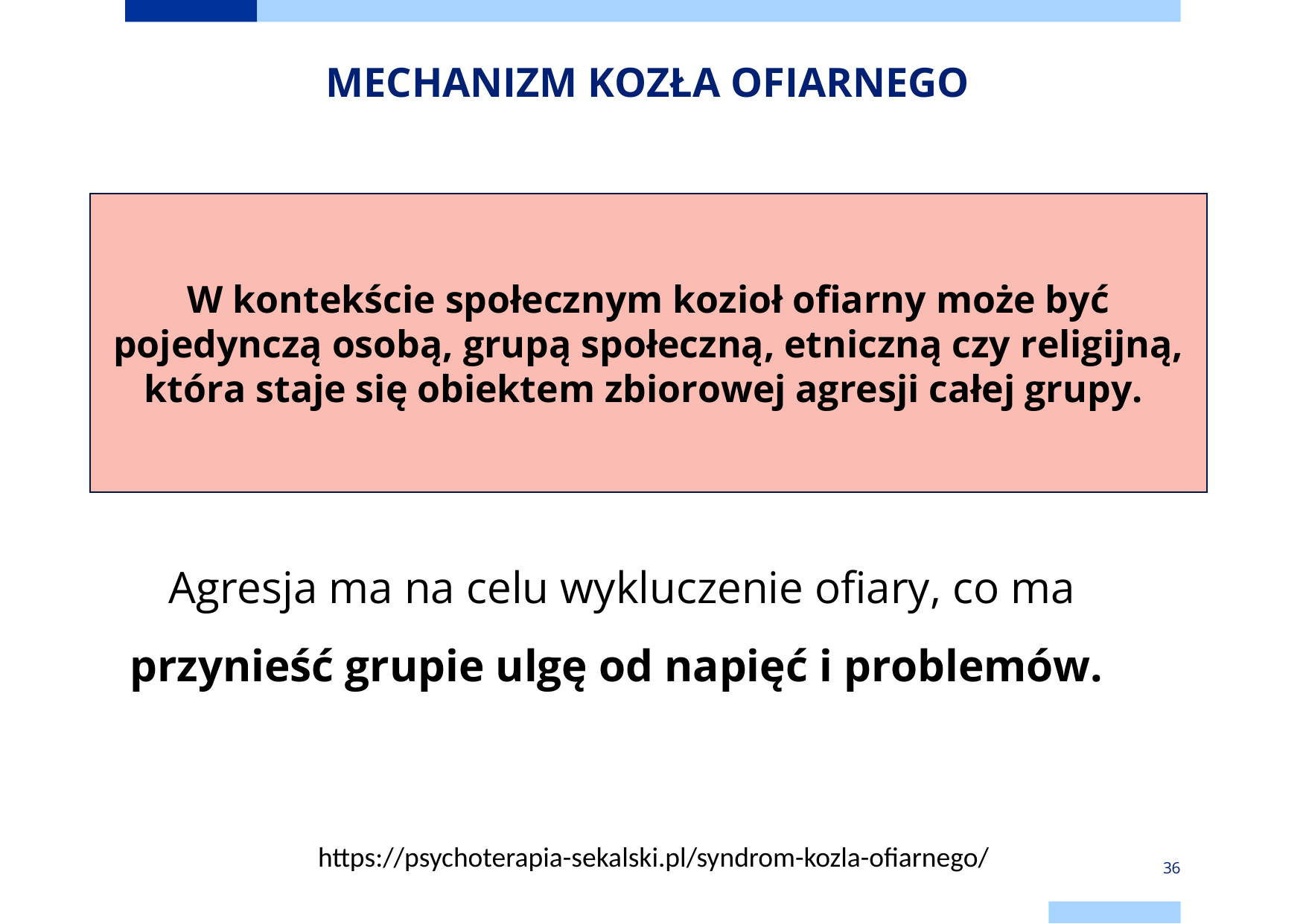

# MECHANIZM KOZŁA OFIARNEGO
W kontekście społecznym kozioł ofiarny może być pojedynczą osobą, grupą społeczną, etniczną czy religijną, która staje się obiektem zbiorowej agresji całej grupy.

Agresja ma na celu wykluczenie ofiary, co ma przynieść grupie ulgę od napięć i problemów.

   https://psychoterapia-sekalski.pl/syndrom-kozla-ofiarnego/
36